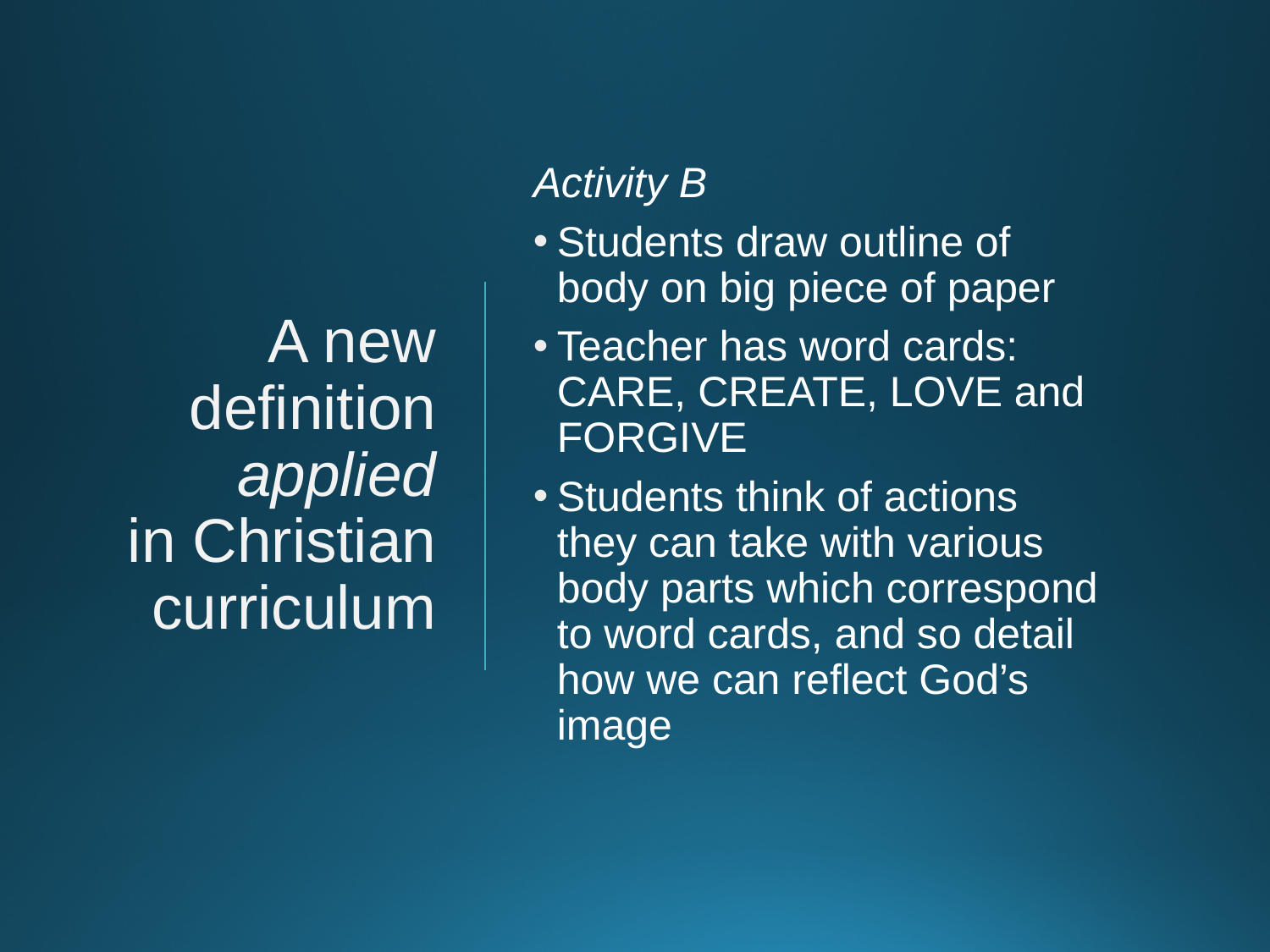

# A new definition applied in Christian curriculum
Activity B
Students draw outline of body on big piece of paper
Teacher has word cards: CARE, CREATE, LOVE and FORGIVE
Students think of actions they can take with various body parts which correspond to word cards, and so detail how we can reflect God’s image